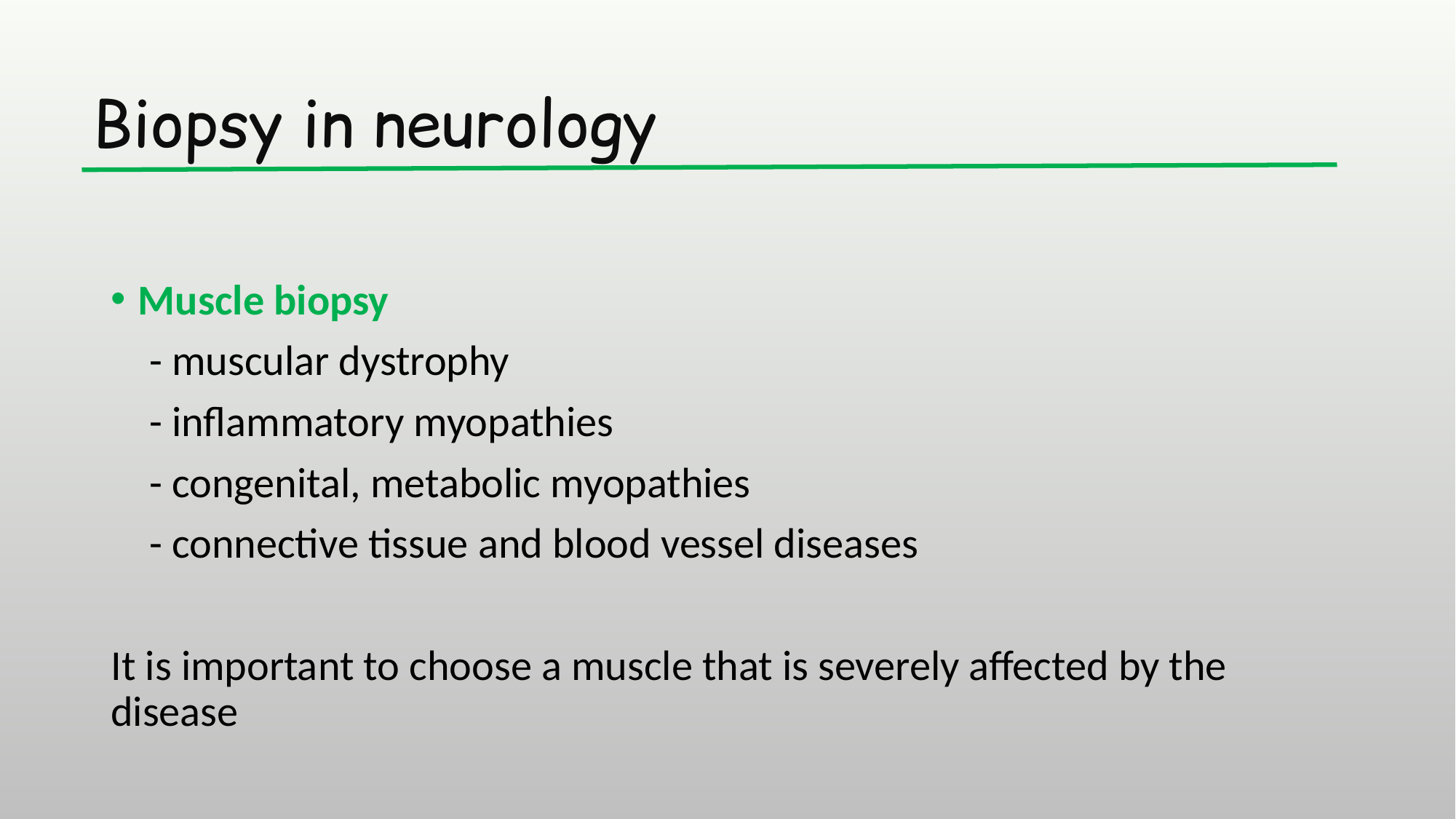

# Biopsy in neurology
Muscle biopsy
    - muscular dystrophy
    - inflammatory myopathies
    - congenital, metabolic myopathies
    - connective tissue and blood vessel diseases

It is important to choose a muscle that is severely affected by the disease